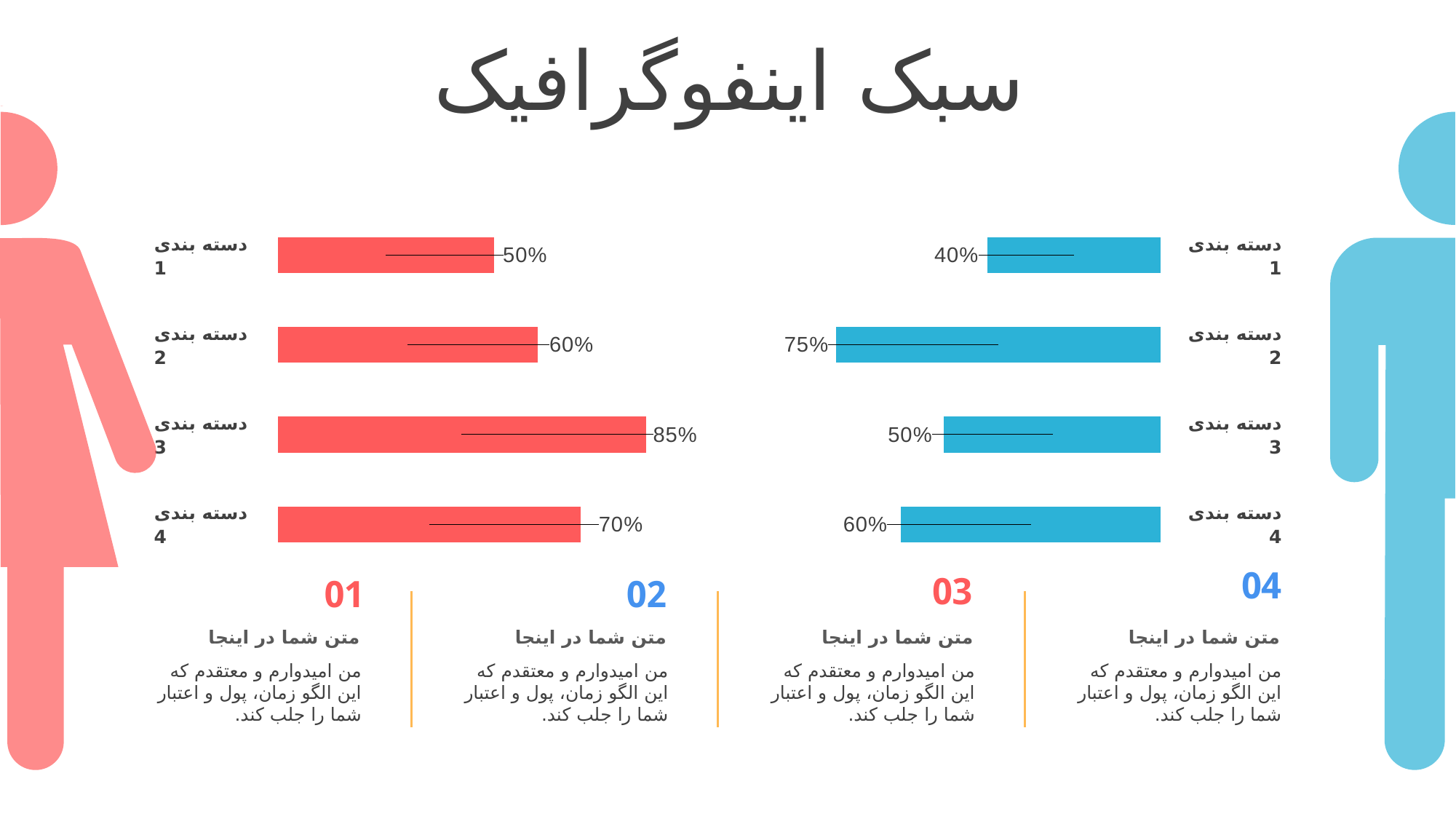

سبک اینفوگرافیک

### Chart

| Category |  |  |
|---|---|---|

### Chart

| Category |  |  |
|---|---|---|
دسته بندی 1
دسته بندی 1
دسته بندی 2
دسته بندی  2
دسته بندی 3
دسته بندی 3
دسته بندی 4
دسته بندی 4
04
متن شما در اینجا
من امیدوارم و معتقدم که این الگو زمان، پول و اعتبار شما را جلب کند.
03
متن شما در اینجا
من امیدوارم و معتقدم که این الگو زمان، پول و اعتبار شما را جلب کند.
01
متن شما در اینجا
من امیدوارم و معتقدم که این الگو زمان، پول و اعتبار شما را جلب کند.
02
متن شما در اینجا
من امیدوارم و معتقدم که این الگو زمان، پول و اعتبار شما را جلب کند.